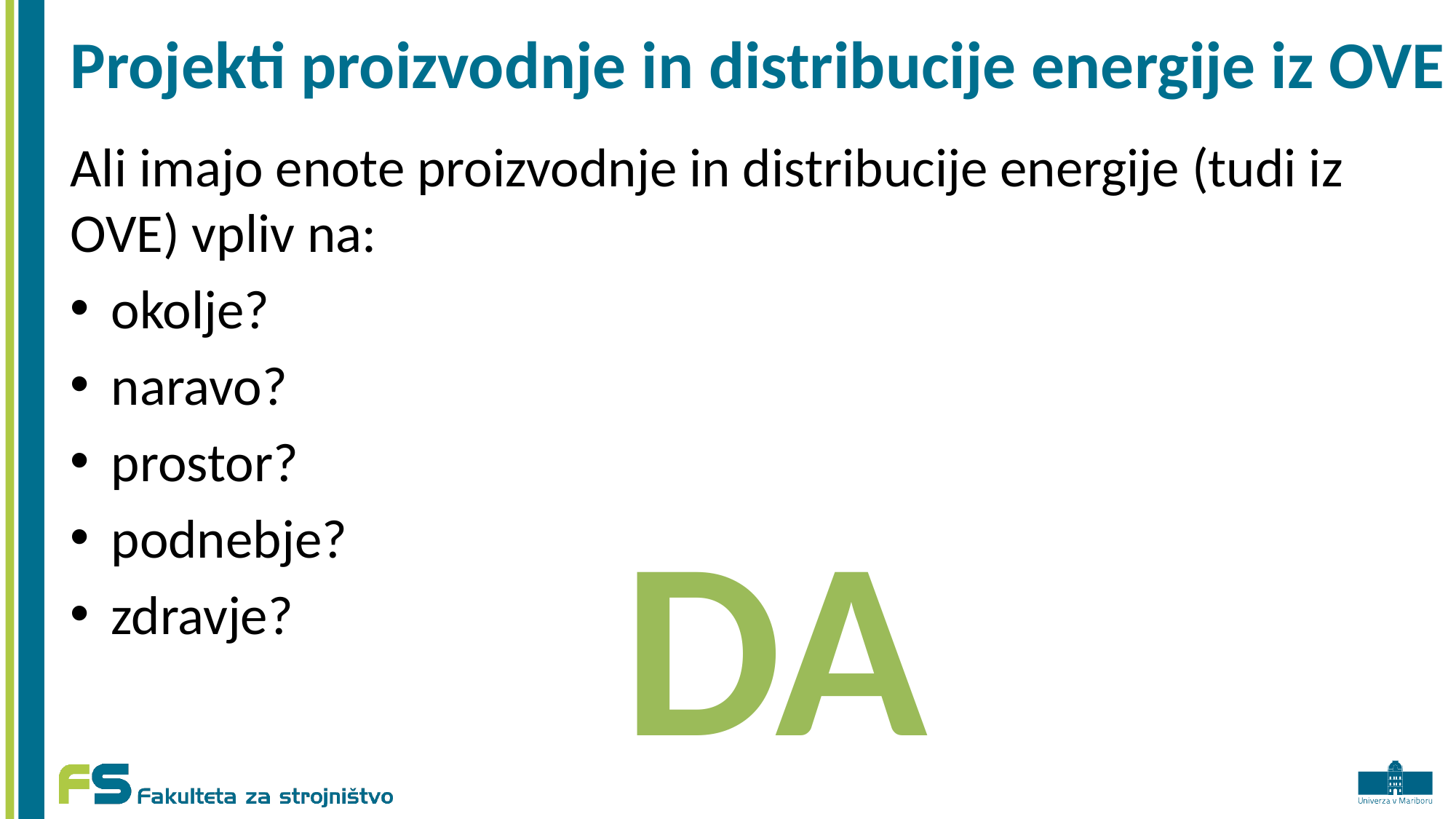

# Projekti proizvodnje in distribucije energije iz OVE
Ali imajo enote proizvodnje in distribucije energije (tudi iz OVE) vpliv na:
okolje?
naravo?
prostor?
podnebje?
zdravje?

DA